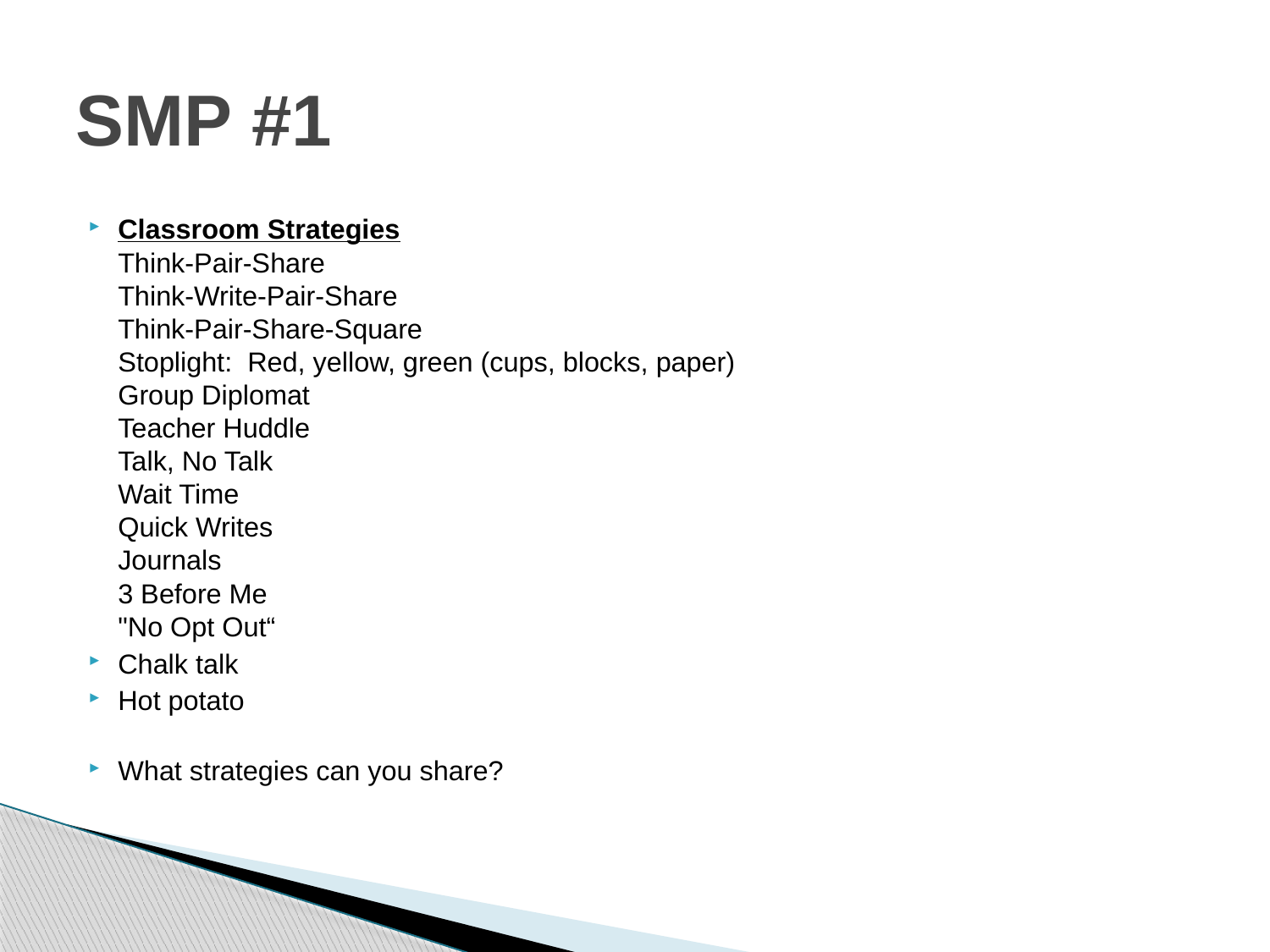

# SMP #1
Classroom Strategies
Think-Pair-Share
Think-Write-Pair-Share
Think-Pair-Share-Square
Stoplight:  Red, yellow, green (cups, blocks, paper)
Group Diplomat
Teacher Huddle
Talk, No Talk
Wait Time
Quick Writes
Journals
3 Before Me
"No Opt Out“
Chalk talk
Hot potato
What strategies can you share?